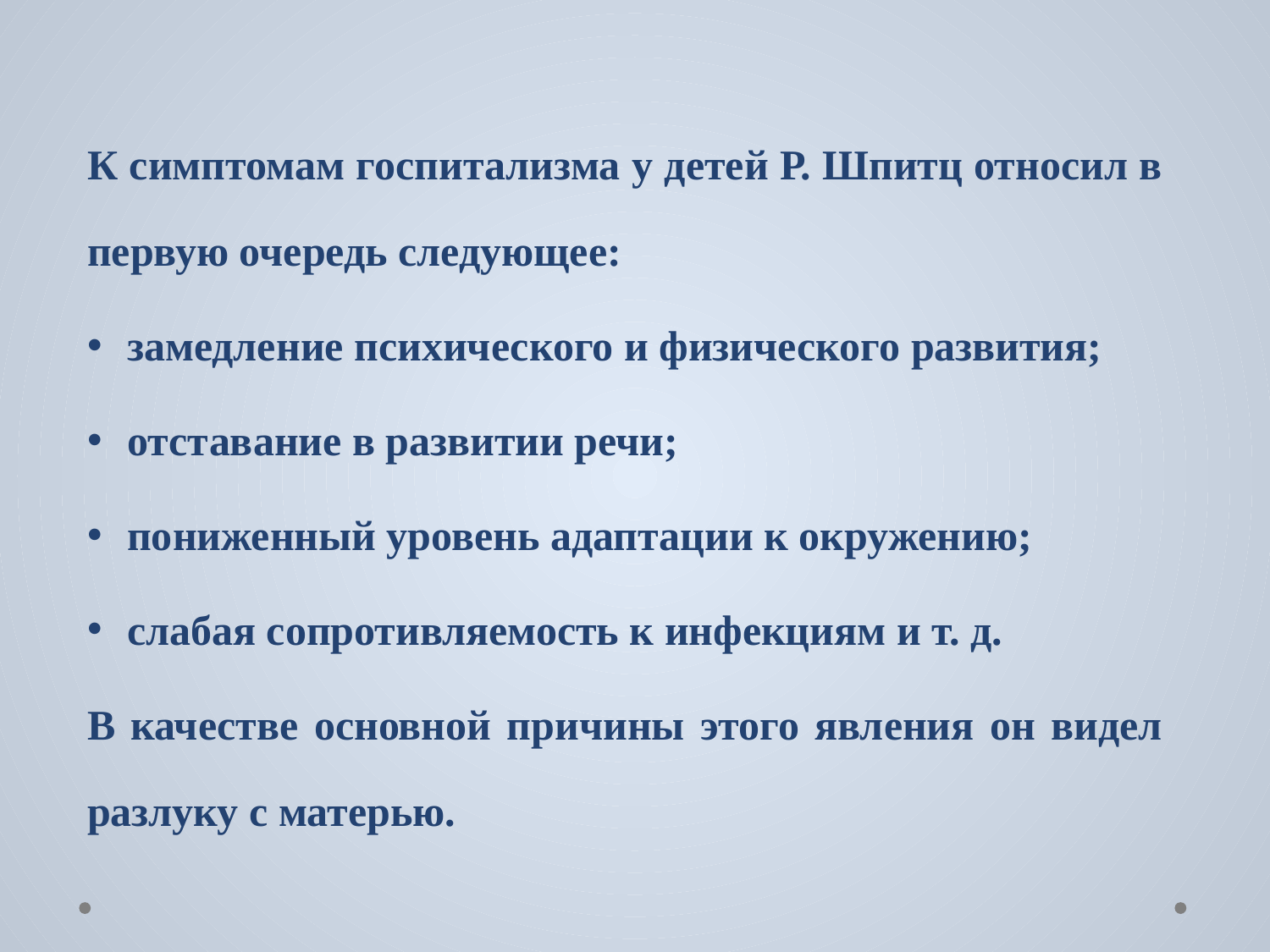

К симптомам госпитализма у детей Р. Шпитц относил в первую очередь следующее:
замедление психического и физического развития;
отставание в развитии речи;
пониженный уровень адаптации к окружению;
слабая сопротивляемость к инфекциям и т. д.
В качестве основной причины этого явления он видел разлуку с матерью.